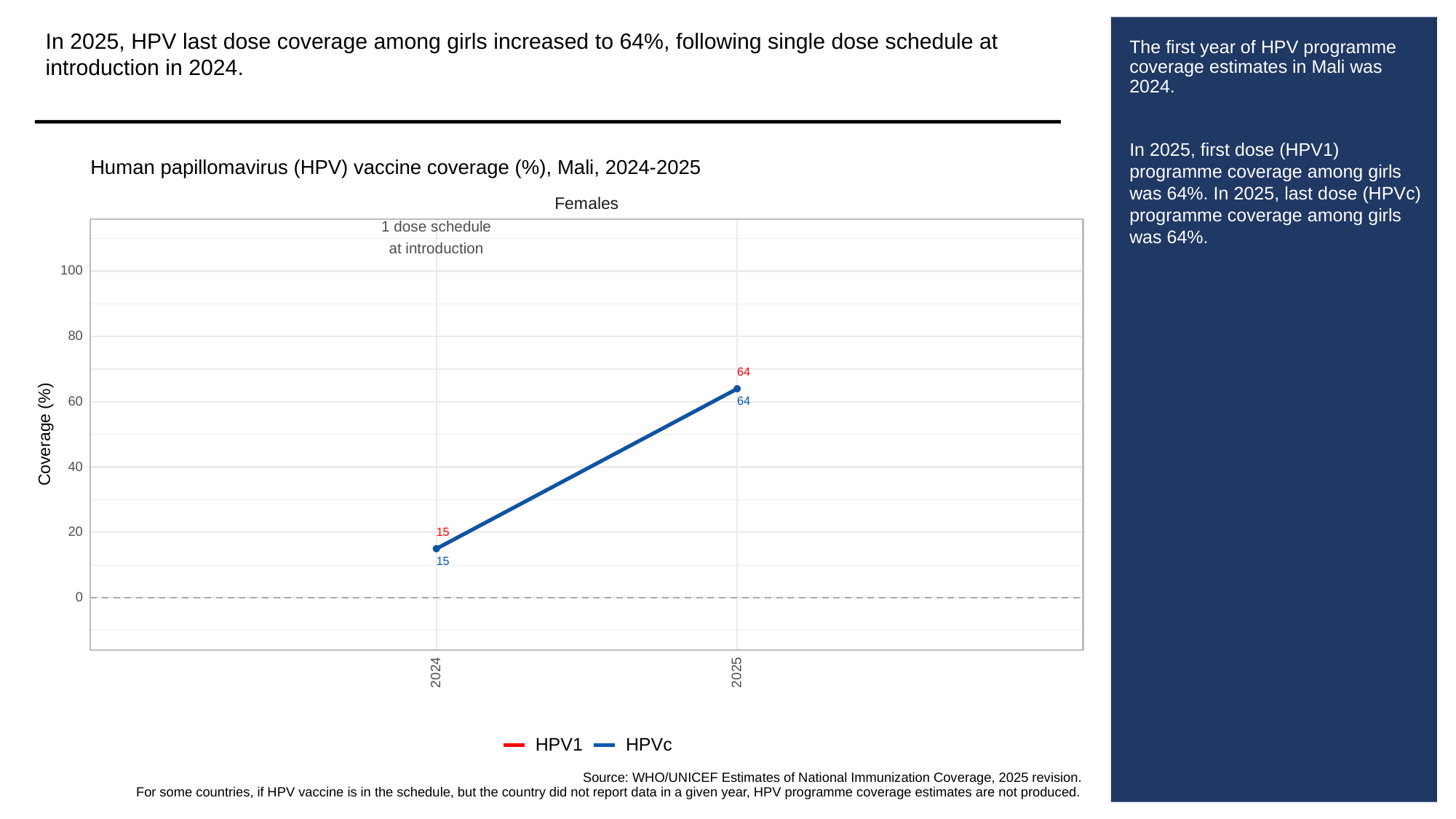

In 2025, HPV last dose coverage among girls increased to 64%, following single dose schedule at introduction in 2024.
# The first year of HPV programme coverage estimates in Mali was 2024.

In 2025, first dose (HPV1) programme coverage among girls was 64%. In 2025, last dose (HPVc) programme coverage among girls was 64%.

Human papillomavirus (HPV) vaccine coverage (%), Mali, 2024-2025
Females

1 dose schedule

at introduction
100

80

64

60
64

Coverage (%)

40

20
15

15

0

2024
2025
HPVc
HPV1

Source: WHO/UNICEF Estimates of National Immunization Coverage, 2025 revision.
For some countries, if HPV vaccine is in the schedule, but the country did not report data in a given year, HPV programme coverage estimates are not produced.